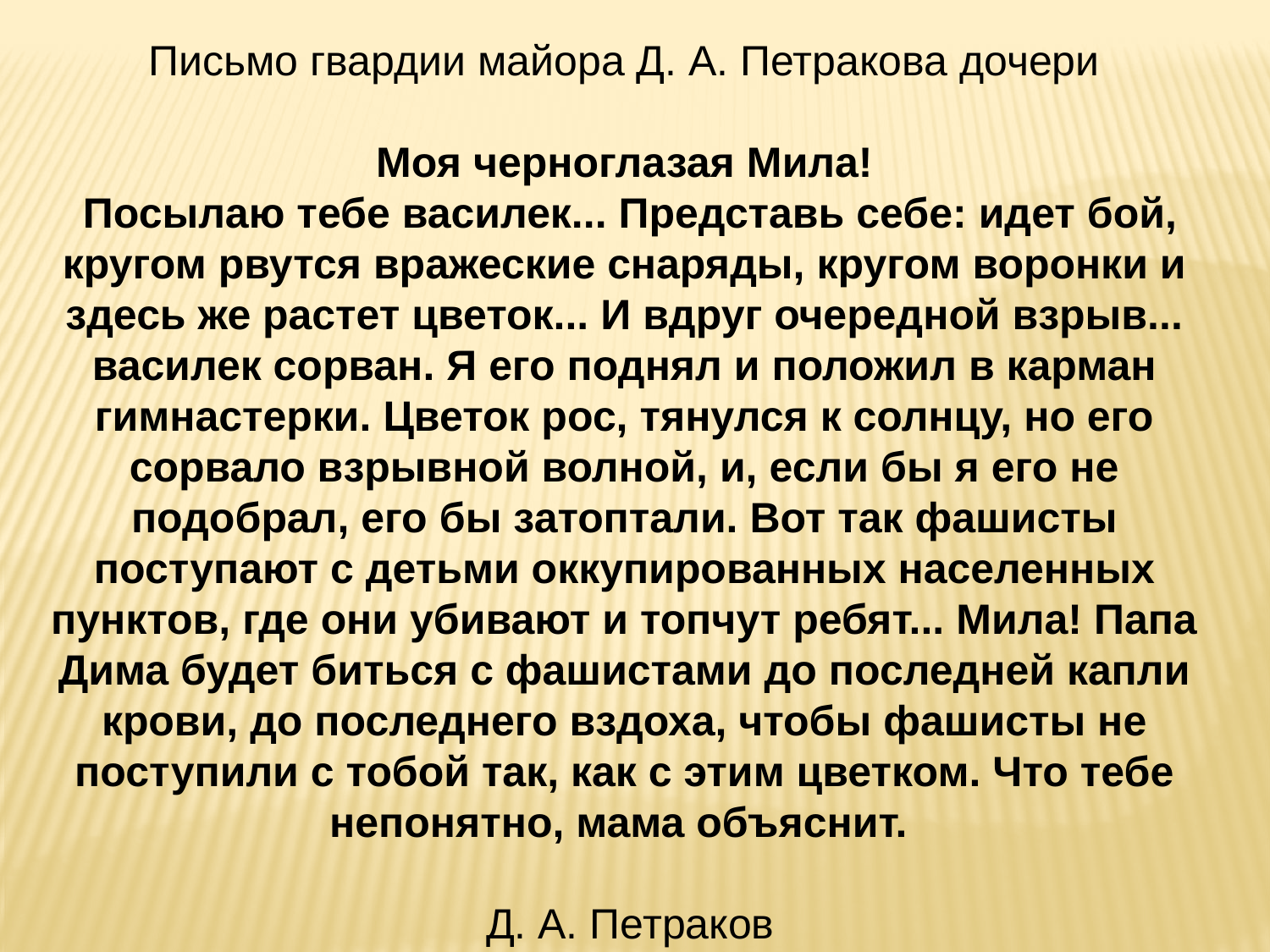

Письмо гвардии майора Д. А. Петракова дочери
Моя черноглазая Мила!
 Посылаю тебе василек... Представь себе: идет бой, кругом рвутся вражеские снаряды, кругом воронки и здесь же растет цветок... И вдруг очередной взрыв... василек сорван. Я его поднял и положил в карман гимнастерки. Цветок рос, тянулся к солнцу, но его сорвало взрывной волной, и, если бы я его не подобрал, его бы затоптали. Вот так фашисты поступают с детьми оккупированных населенных пунктов, где они убивают и топчут ребят... Мила! Папа Дима будет биться с фашистами до последней капли крови, до последнего вздоха, чтобы фашисты не поступили с тобой так, как с этим цветком. Что тебе непонятно, мама объяснит.
 Д. А. Петраков
18 сентября 1942 г.